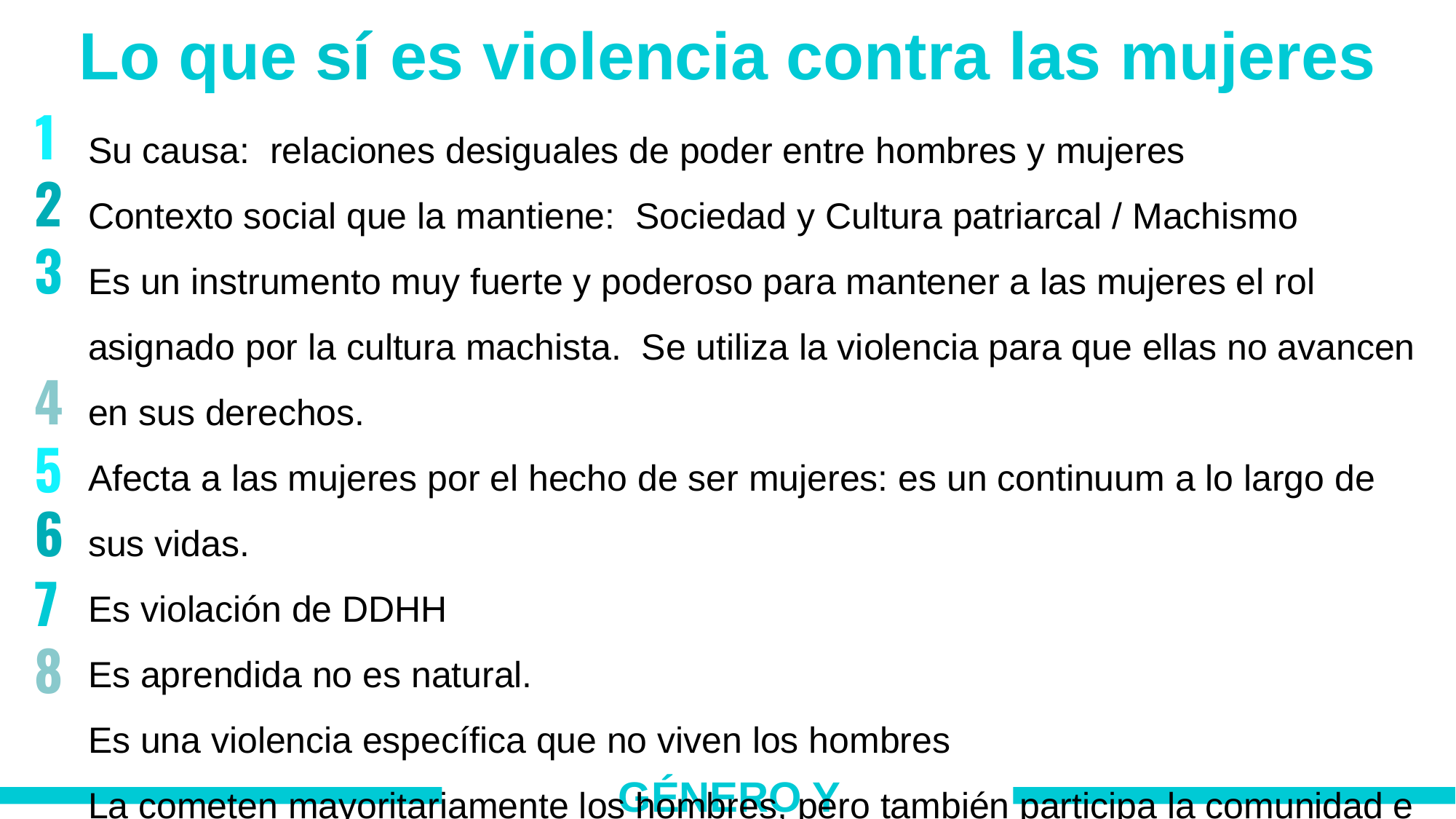

Lo que sí es violencia contra las mujeres
1
Su causa:  relaciones desiguales de poder entre hombres y mujeres
Contexto social que la mantiene:  Sociedad y Cultura patriarcal / Machismo
Es un instrumento muy fuerte y poderoso para mantener a las mujeres el rol asignado por la cultura machista.  Se utiliza la violencia para que ellas no avancen en sus derechos.
Afecta a las mujeres por el hecho de ser mujeres: es un continuum a lo largo de sus vidas.
Es violación de DDHH
Es aprendida no es natural.
Es una violencia específica que no viven los hombres
La cometen mayoritariamente los hombres, pero también participa la comunidad e incluso las instituciones del Estado
2
3
4
5
6
7
8
GÉNERO Y MOVILIDAD